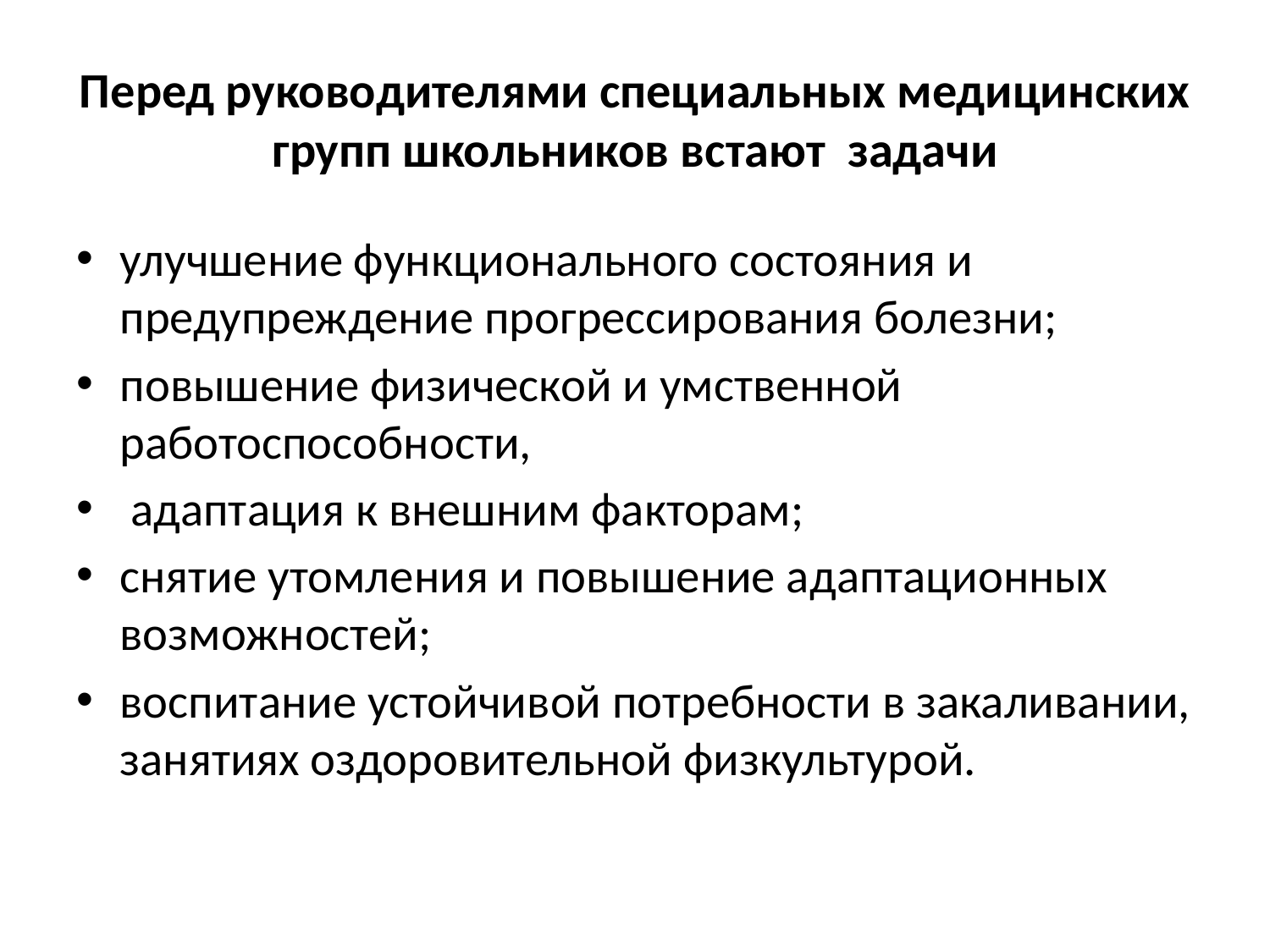

# Перед руководителями специальных медицинских групп школьников встают  задачи
улучшение функционального состояния и предупреждение прогрессирования болезни;
повышение физической и умственной работоспособности,
 адаптация к внешним факторам;
снятие утомления и повышение адаптационных возможностей;
воспитание устойчивой потребности в закаливании, занятиях оздоровительной физкультурой.